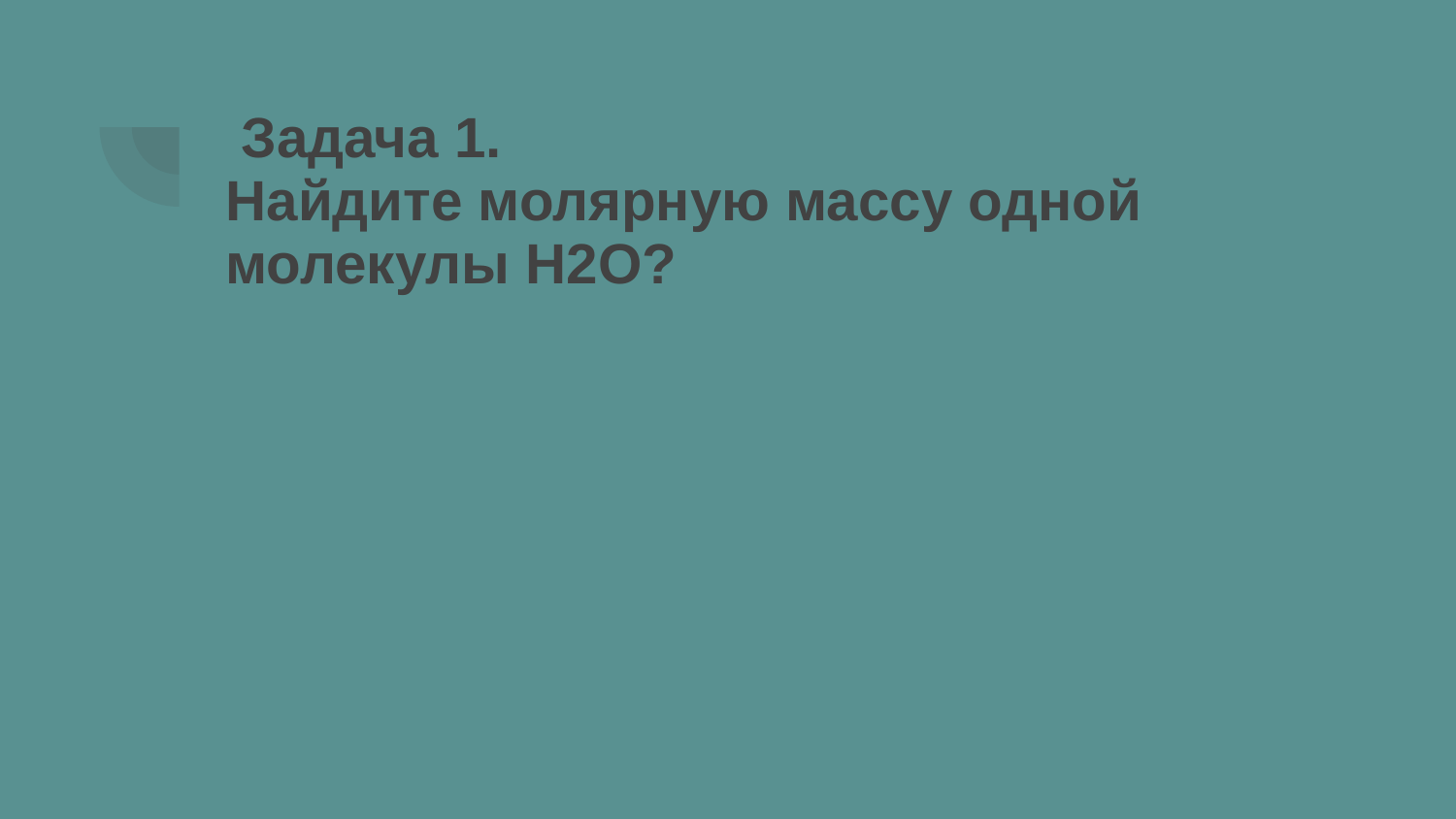

# Задача 1.
Найдите молярную массу одной молекулы H2O?